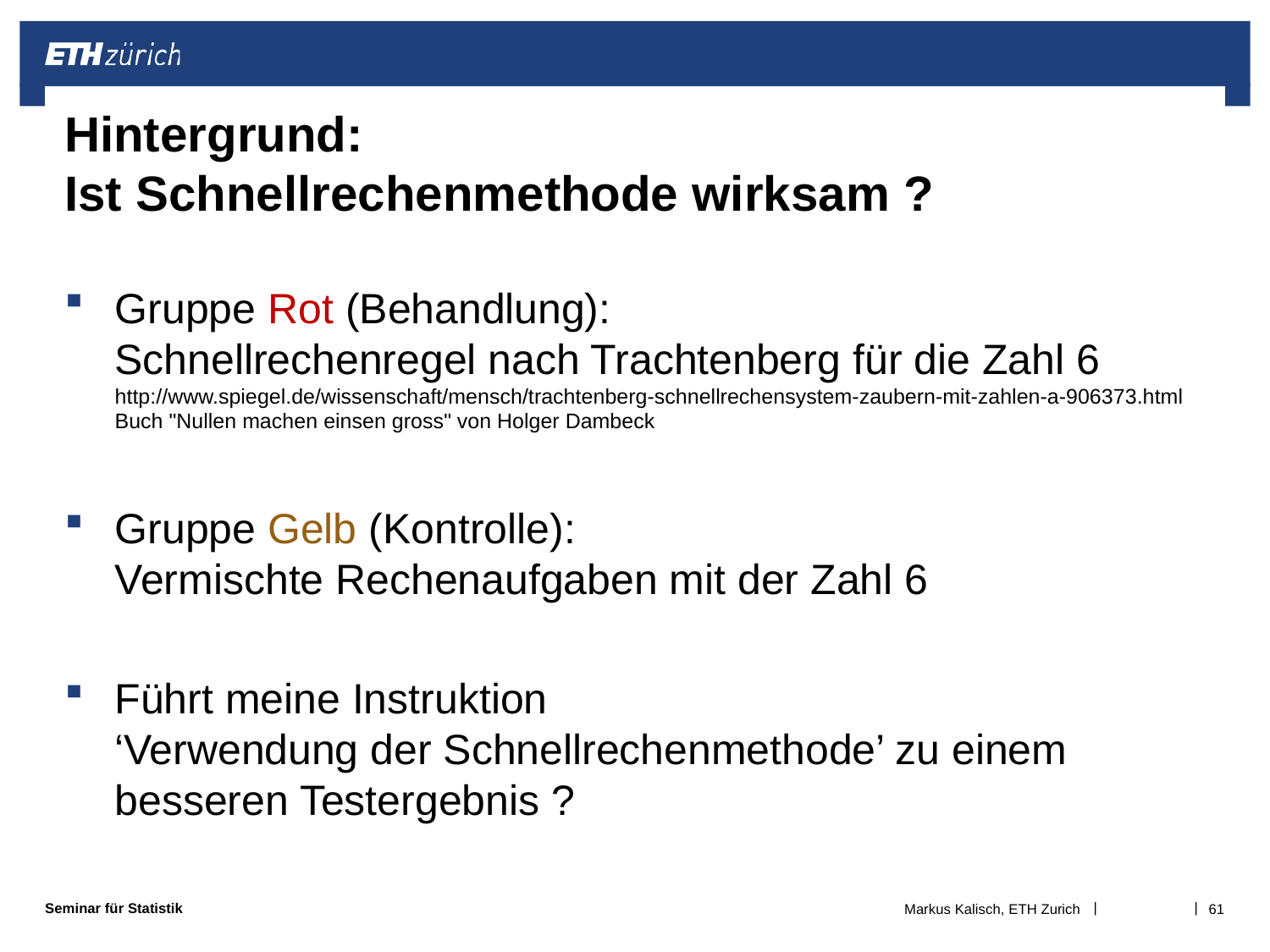

# Hintergrund: Ist Schnellrechenmethode wirksam ?
Gruppe Rot (Behandlung):
Schnellrechenregel nach Trachtenberg für die Zahl 6
http://www.spiegel.de/wissenschaft/mensch/trachtenberg-schnellrechensystem-zaubern-mit-zahlen-a-906373.html
Buch "Nullen machen einsen gross" von Holger Dambeck

Gruppe Gelb (Kontrolle):
Vermischte Rechenaufgaben mit der Zahl 6

Führt meine Instruktion
‘Verwendung der Schnellrechenmethode’ zu einem besseren Testergebnis ?

Markus Kalisch, ETH Zurich
61